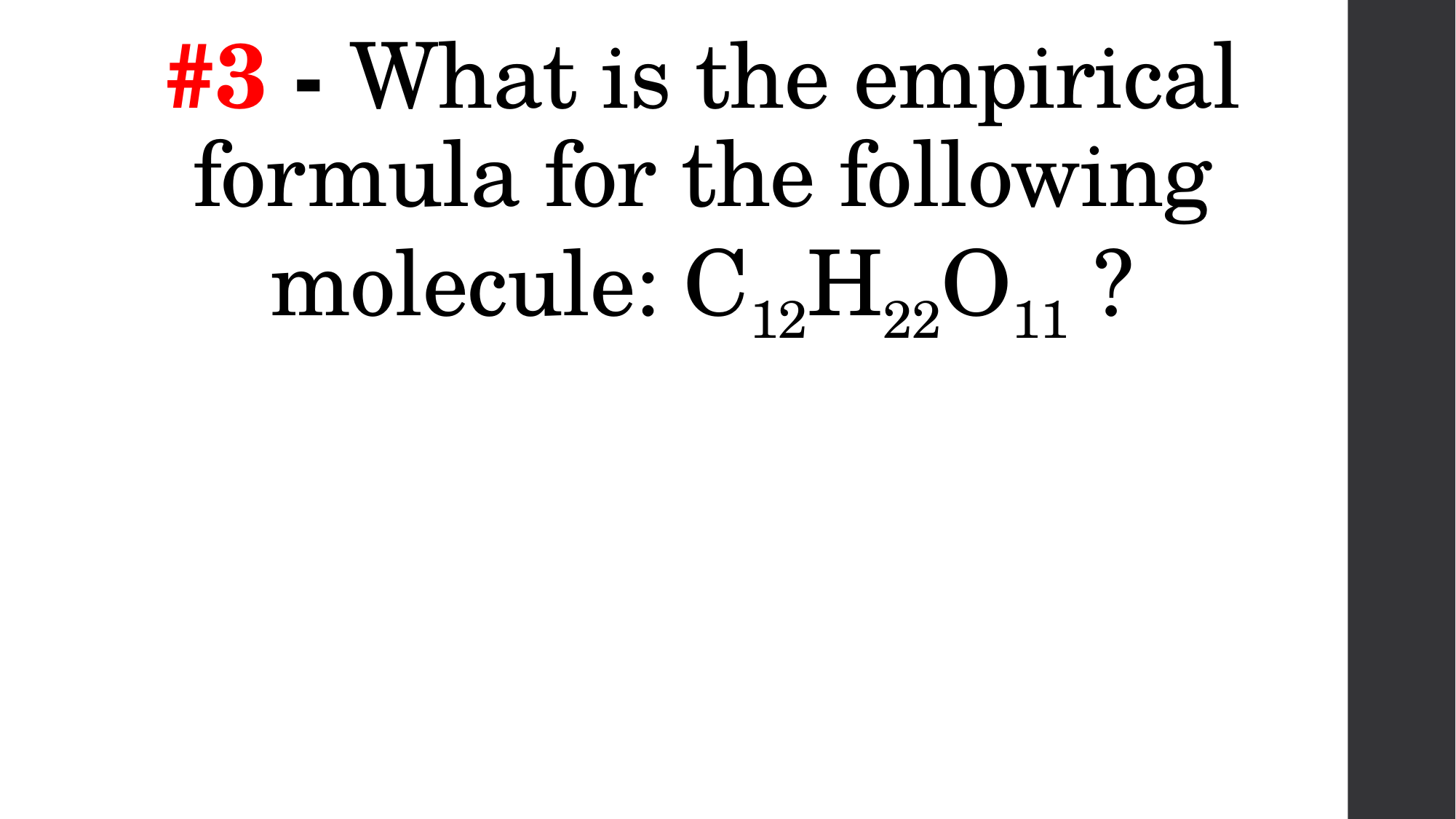

# #3 - What is the empirical formula for the following molecule: C12H22O11 ?